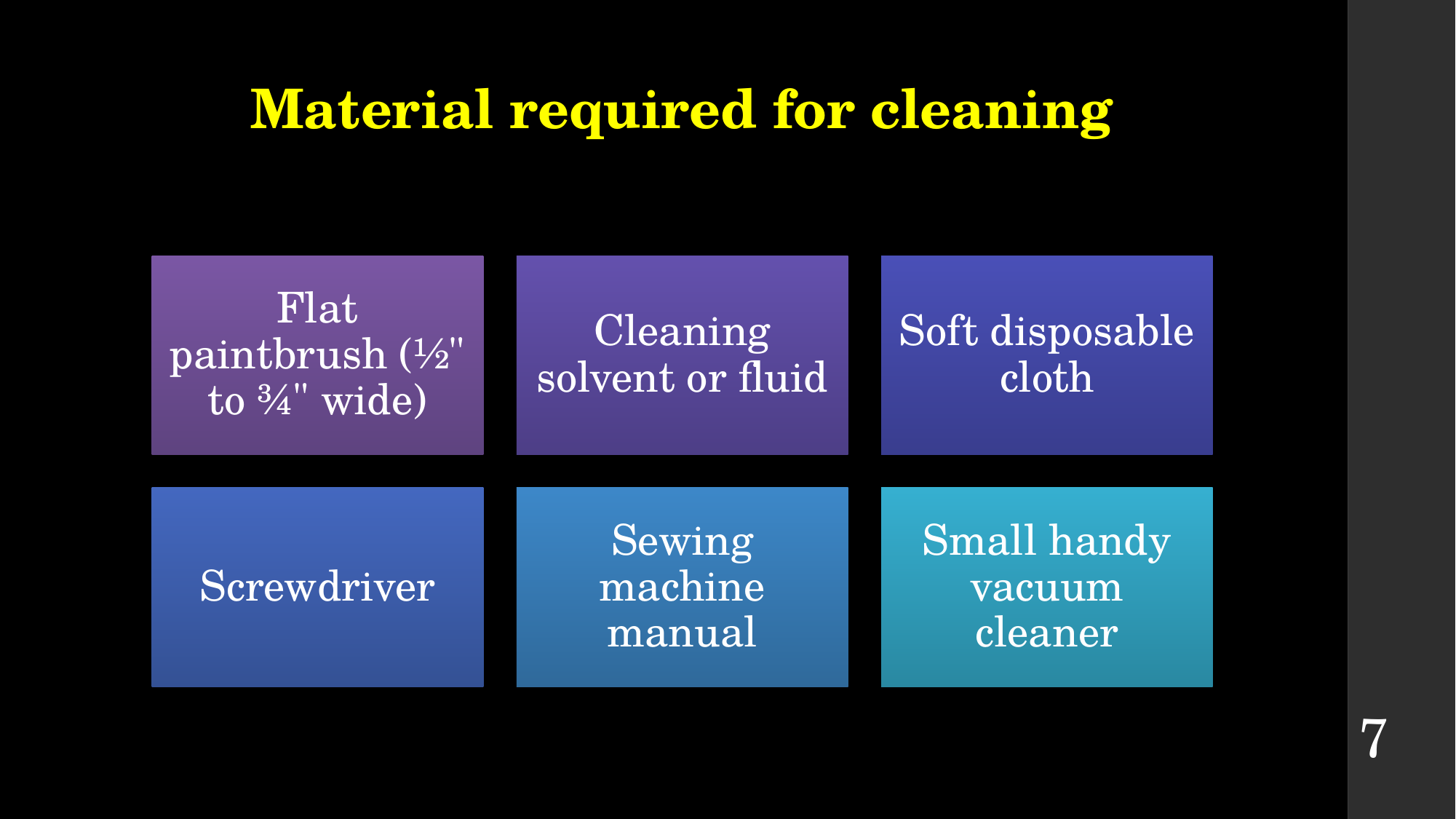

# Material required for cleaning
Flat paintbrush (½" to ¾" wide)
Cleaning solvent or fluid
Soft disposable cloth
Screwdriver
Sewing machine manual
Small handy vacuum cleaner
7